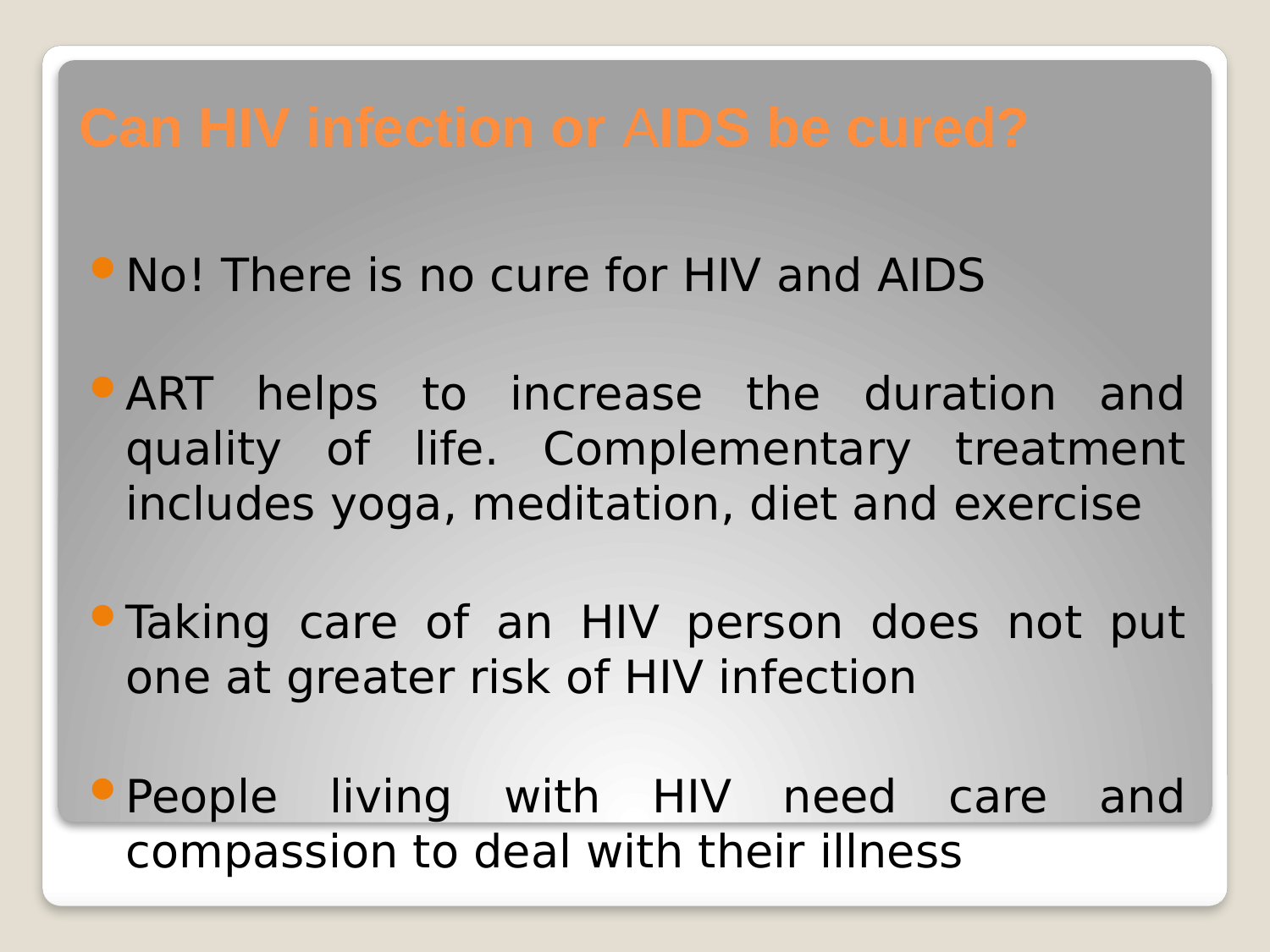

# Can HIV infection or AIDS be cured?
No! There is no cure for HIV and AIDS

ART helps to increase the duration and quality of life. Complementary treatment includes yoga, meditation, diet and exercise

Taking care of an HIV person does not put one at greater risk of HIV infection

People living with HIV need care and compassion to deal with their illness